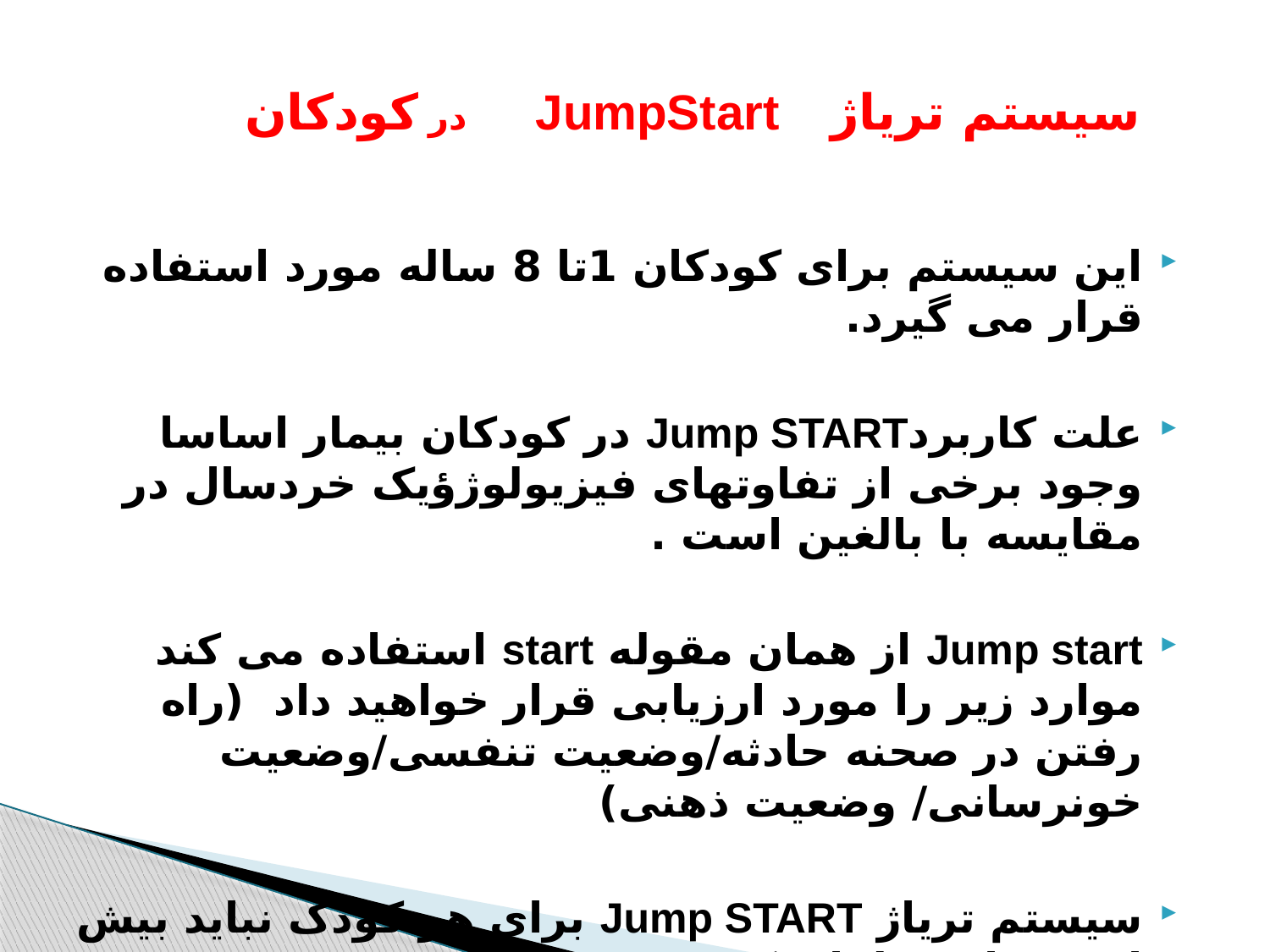

# سیستم تریاژ   JumpStart    در کودکان
این سیستم برای کودکان 1تا 8 ساله مورد استفاده قرار می گیرد.

علت کاربردJump START در کودکان بیمار اساسا وجود برخی از تفاوتهای فیزیولوژؤیک خردسال در مقایسه با بالغین است .

Jump start از همان مقوله start استفاده می کند  موارد زیر را مورد ارزیابی قرار خواهید داد  (راه رفتن در صحنه حادثه/وضعیت تنفسی/وضعیت خونرسانی/ وضعیت ذهنی)

سیستم تریاژ Jump START برای هر کودک نباید بیش از 15 ثانیه طول بکشد.